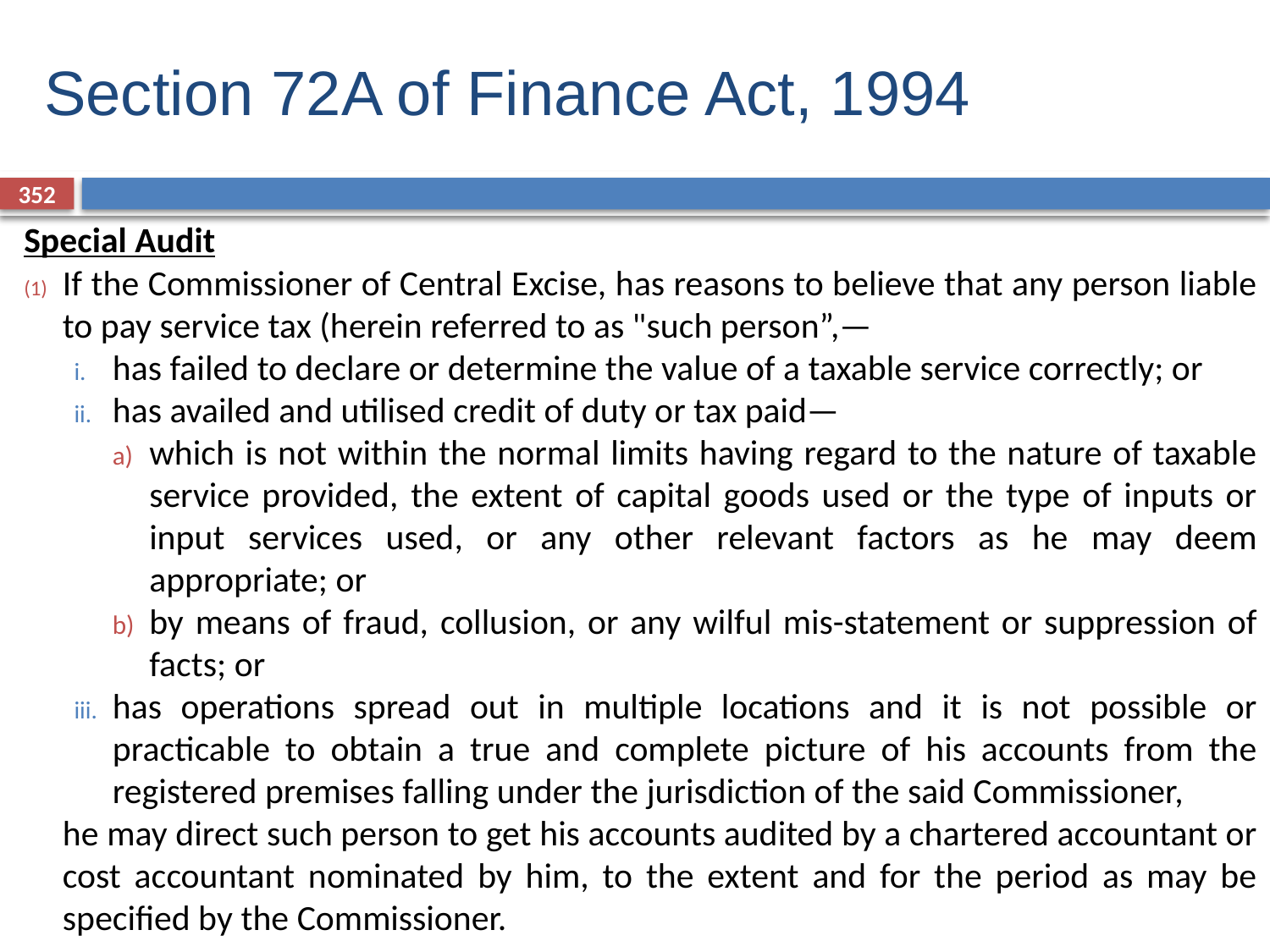

# Section 72A of Finance Act, 1994
352
Special Audit
If the Commissioner of Central Excise, has reasons to believe that any person liable to pay service tax (herein referred to as "such person”,—
has failed to declare or determine the value of a taxable service correctly; or
has availed and utilised credit of duty or tax paid—
which is not within the normal limits having regard to the nature of taxable service provided, the extent of capital goods used or the type of inputs or input services used, or any other relevant factors as he may deem appropriate; or
by means of fraud, collusion, or any wilful mis-statement or suppression of facts; or
has operations spread out in multiple locations and it is not possible or practicable to obtain a true and complete picture of his accounts from the registered premises falling under the jurisdiction of the said Commissioner,
he may direct such person to get his accounts audited by a chartered accountant or cost accountant nominated by him, to the extent and for the period as may be specified by the Commissioner.